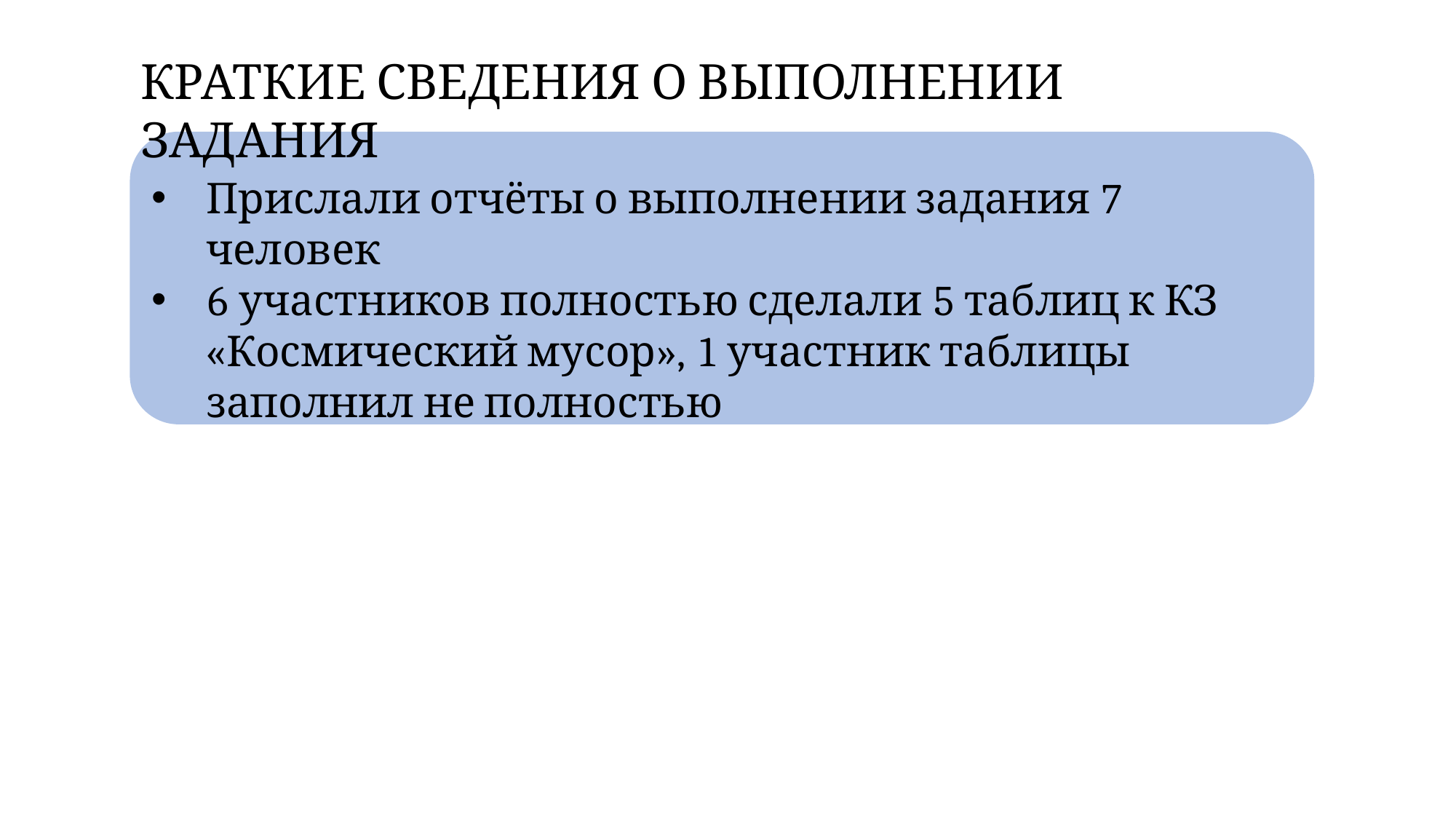

КРАТКИЕ СВЕДЕНИЯ О ВЫПОЛНЕНИИ ЗАДАНИЯ

Прислали отчёты о выполнении задания 7 человек
6 участников полностью сделали 5 таблиц к КЗ «Космический мусор», 1 участник таблицы заполнил не полностью